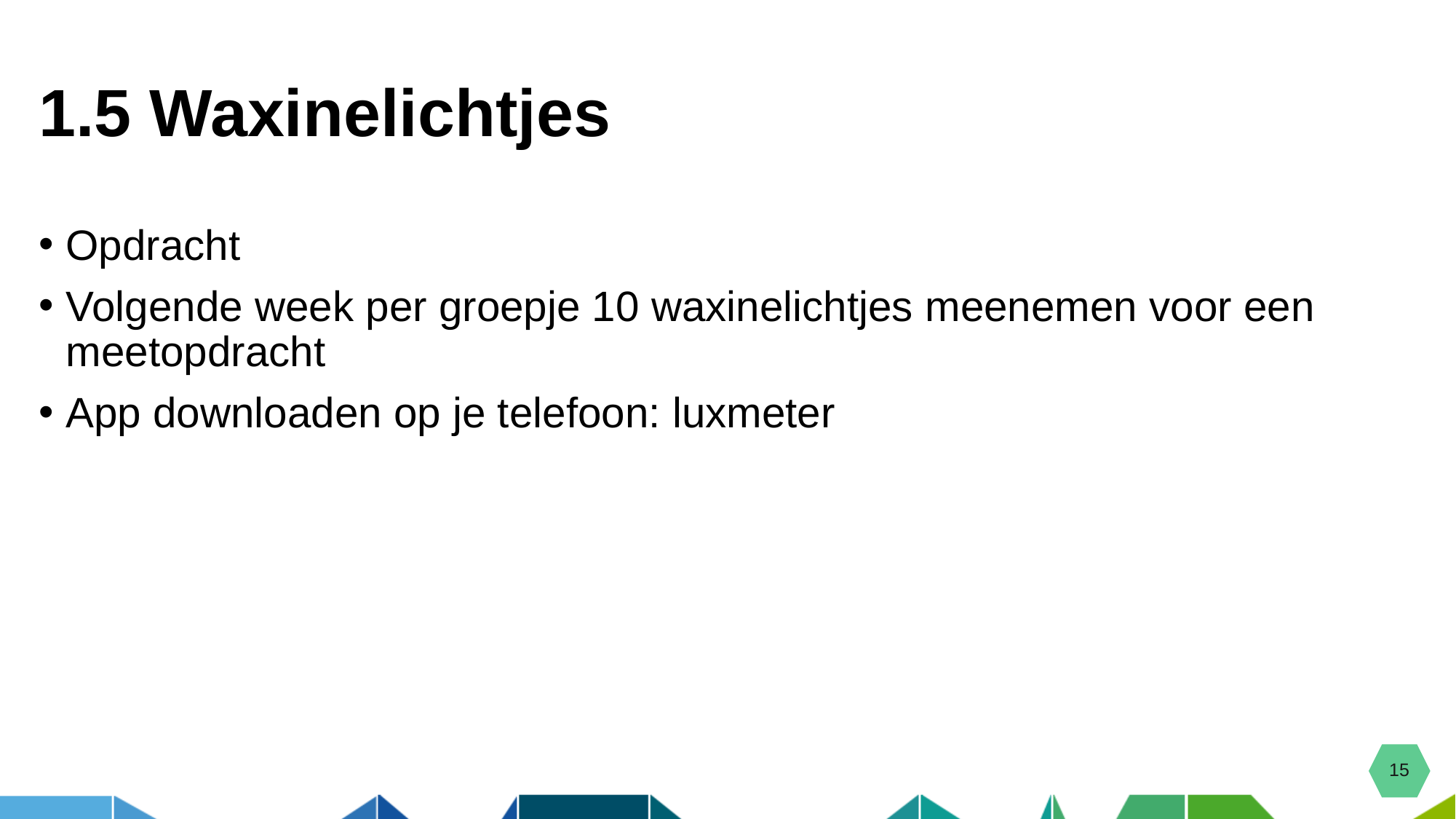

# 1.5 Waxinelichtjes
Opdracht
Volgende week per groepje 10 waxinelichtjes meenemen voor een meetopdracht
App downloaden op je telefoon: luxmeter

15